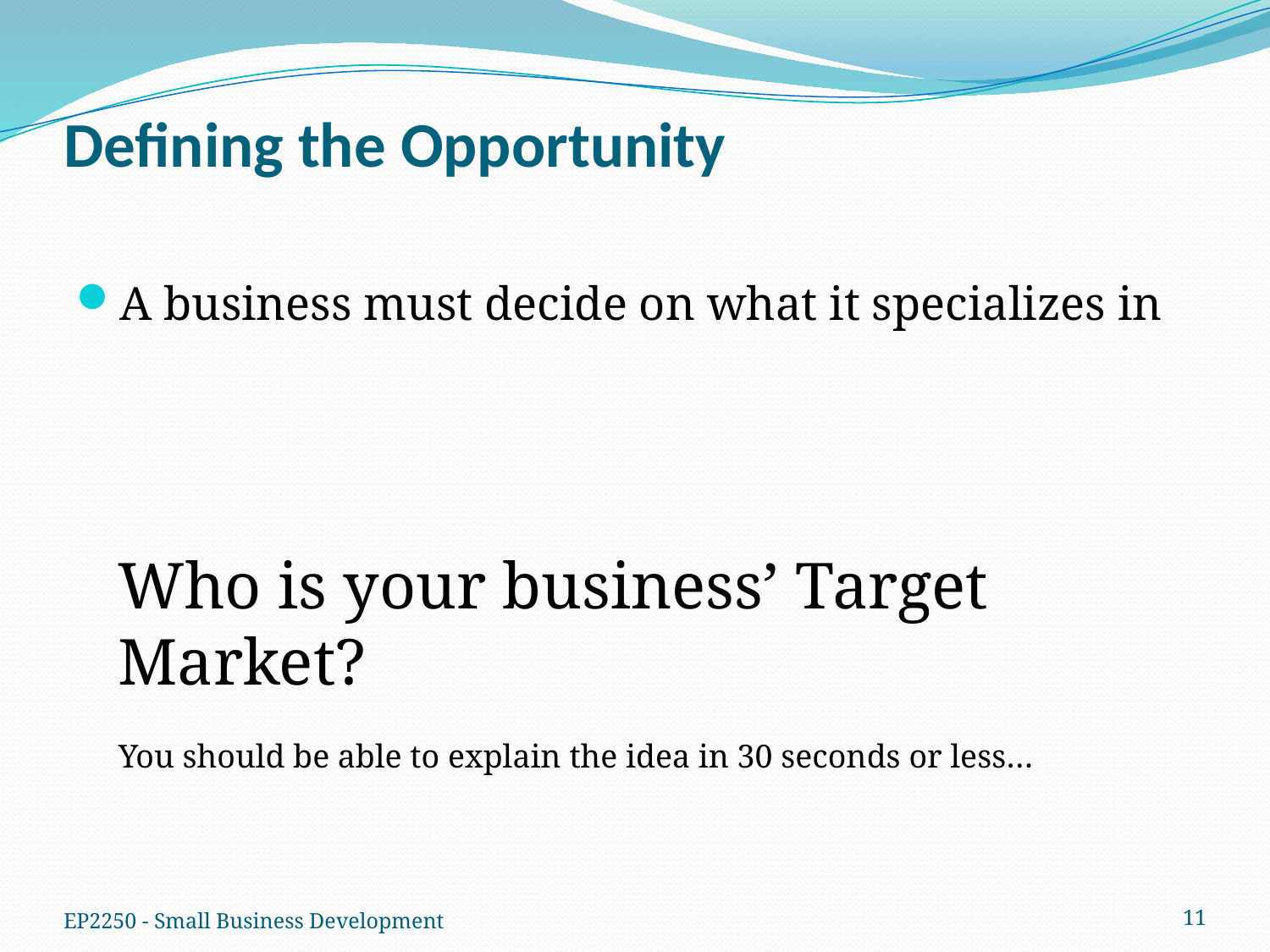

# Defining the Opportunity
A business must decide on what it specializes in
Who is your business’ Target Market?

You should be able to explain the idea in 30 seconds or less…
EP2250 - Small Business Development
11